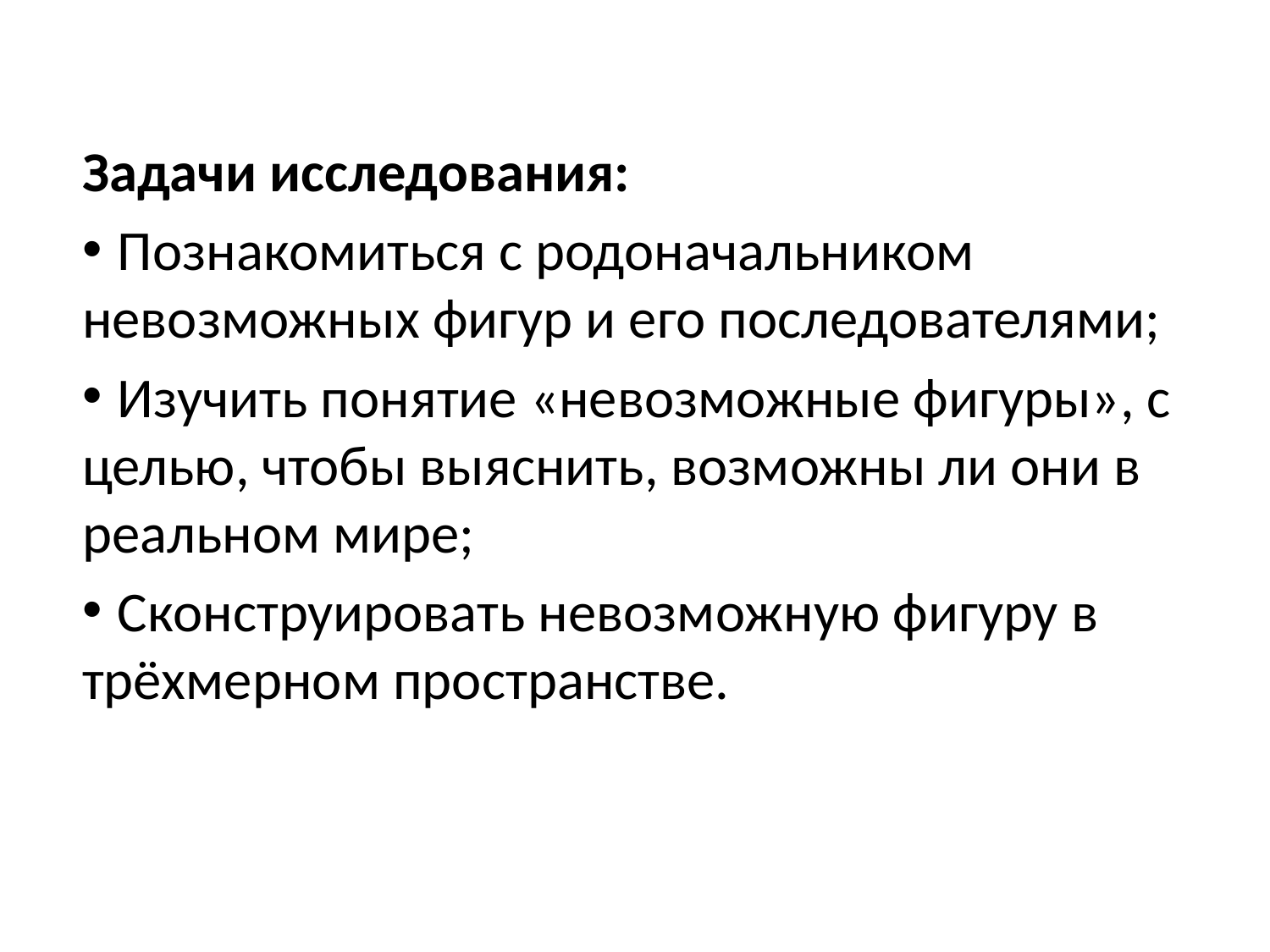

Задачи исследования:
 Познакомиться с родоначальником невозможных фигур и его последователями;
 Изучить понятие «невозможные фигуры», с целью, чтобы выяснить, возможны ли они в реальном мире;
 Сконструировать невозможную фигуру в трёхмерном пространстве.